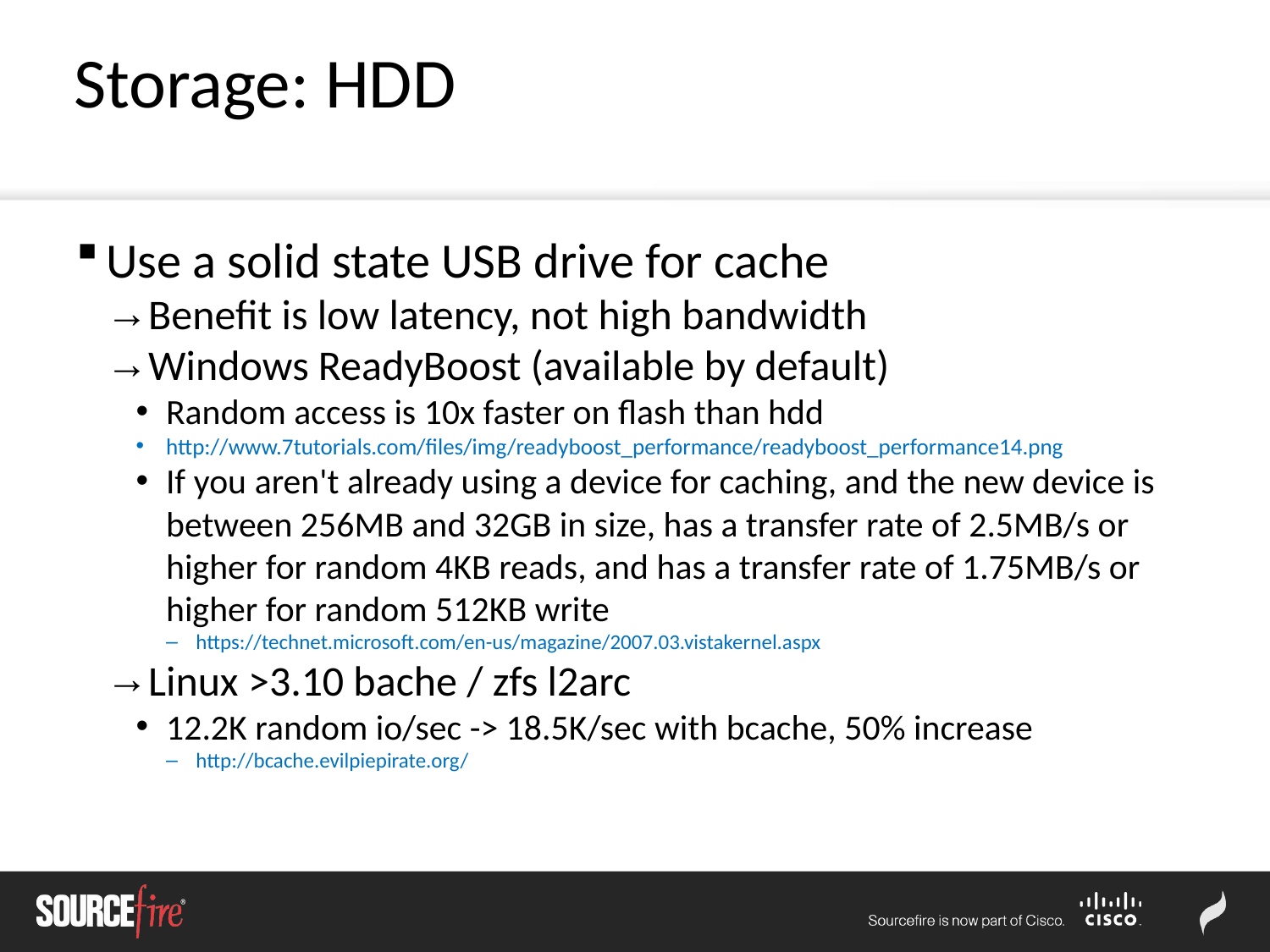

Storage: HDD
Use a solid state USB drive for cache
Benefit is low latency, not high bandwidth
Windows ReadyBoost (available by default)
Random access is 10x faster on flash than hdd
http://www.7tutorials.com/files/img/readyboost_performance/readyboost_performance14.png
If you aren't already using a device for caching, and the new device is between 256MB and 32GB in size, has a transfer rate of 2.5MB/s or higher for random 4KB reads, and has a transfer rate of 1.75MB/s or higher for random 512KB write
https://technet.microsoft.com/en-us/magazine/2007.03.vistakernel.aspx
Linux >3.10 bache / zfs l2arc
12.2K random io/sec -> 18.5K/sec with bcache, 50% increase
http://bcache.evilpiepirate.org/